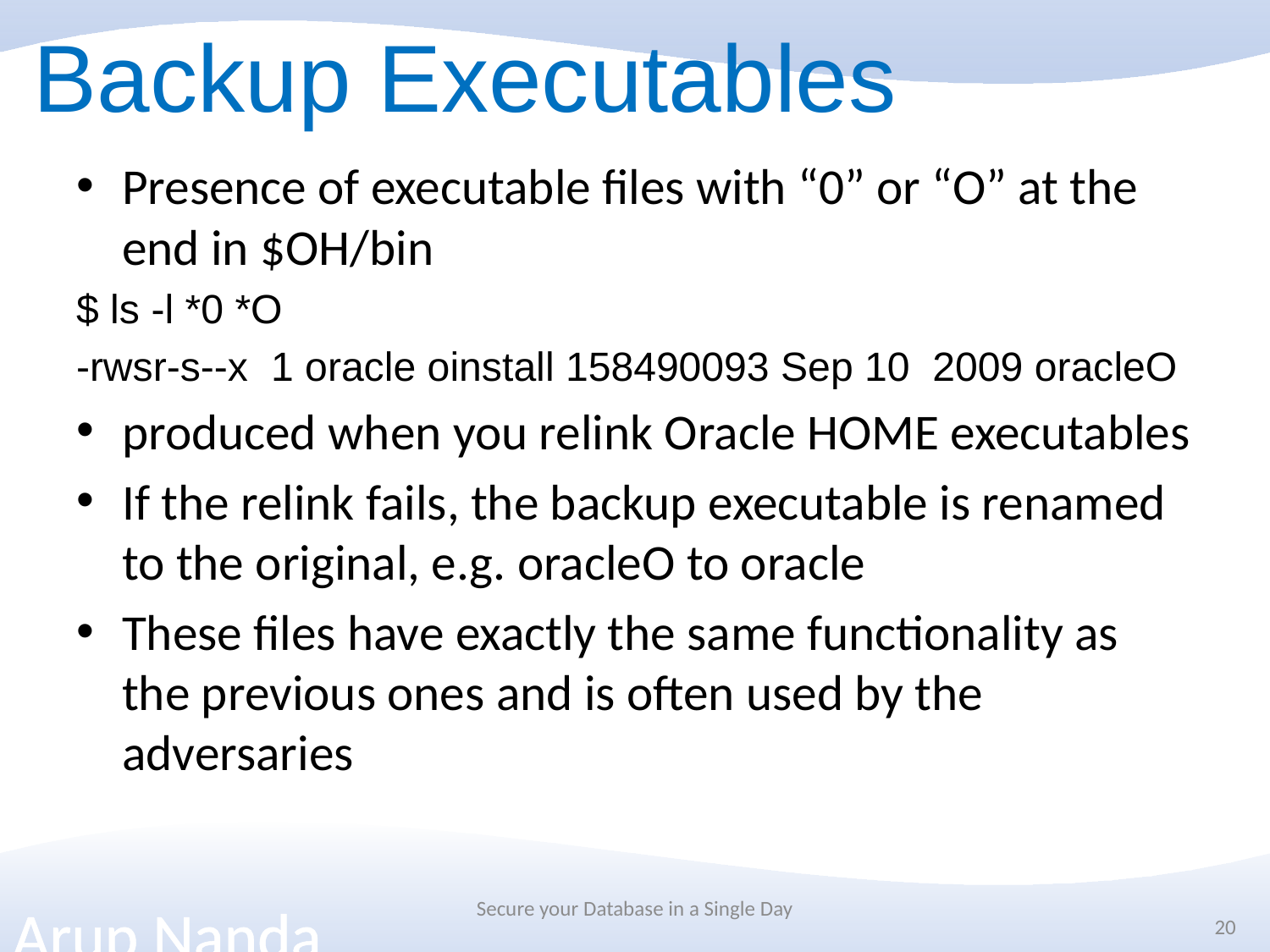

# Backup Executables
Presence of executable files with “0” or “O” at the end in $OH/bin
$ ls -l *0 *O
-rwsr-s--x  1 oracle oinstall 158490093 Sep 10  2009 oracleO
produced when you relink Oracle HOME executables
If the relink fails, the backup executable is renamed to the original, e.g. oracleO to oracle
These files have exactly the same functionality as the previous ones and is often used by the adversaries

Secure your Database in a Single Day
20